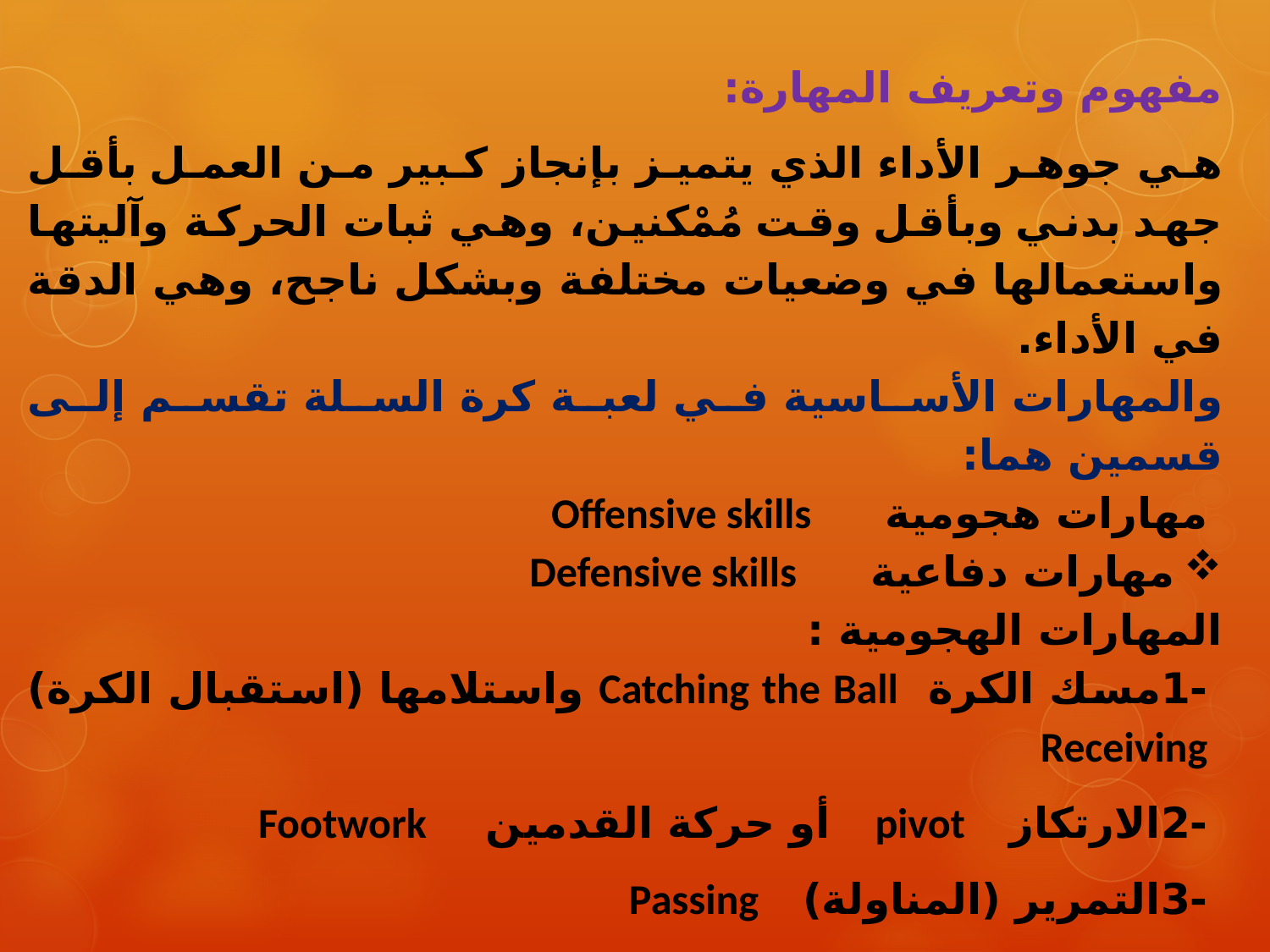

مفهوم وتعريف المهارة:
هي جوهر الأداء الذي يتميز بإنجاز كبير من العمل بأقل جهد بدني وبأقل وقت مُمْكنين، وهي ثبات الحركة وآليتها واستعمالها في وضعيات مختلفة وبشكل ناجح، وهي الدقة في الأداء.
والمهارات الأساسية في لعبة كرة السلة تقسم إلى قسمين هما:
 مهارات هجومية     Offensive skills
مهارات دفاعية     Defensive skills
المهارات الهجومية :
 -1مسك الكرة  Catching the Ball واستلامها (استقبال الكرة)  Receiving
 -2الارتكاز   pivot   أو حركة القدمين    Footwork
 -3التمرير (المناولة)   Passing
-4 الطبطبة  (المحاورة) Dribbling
5- التصويب (التهديف) Shooting